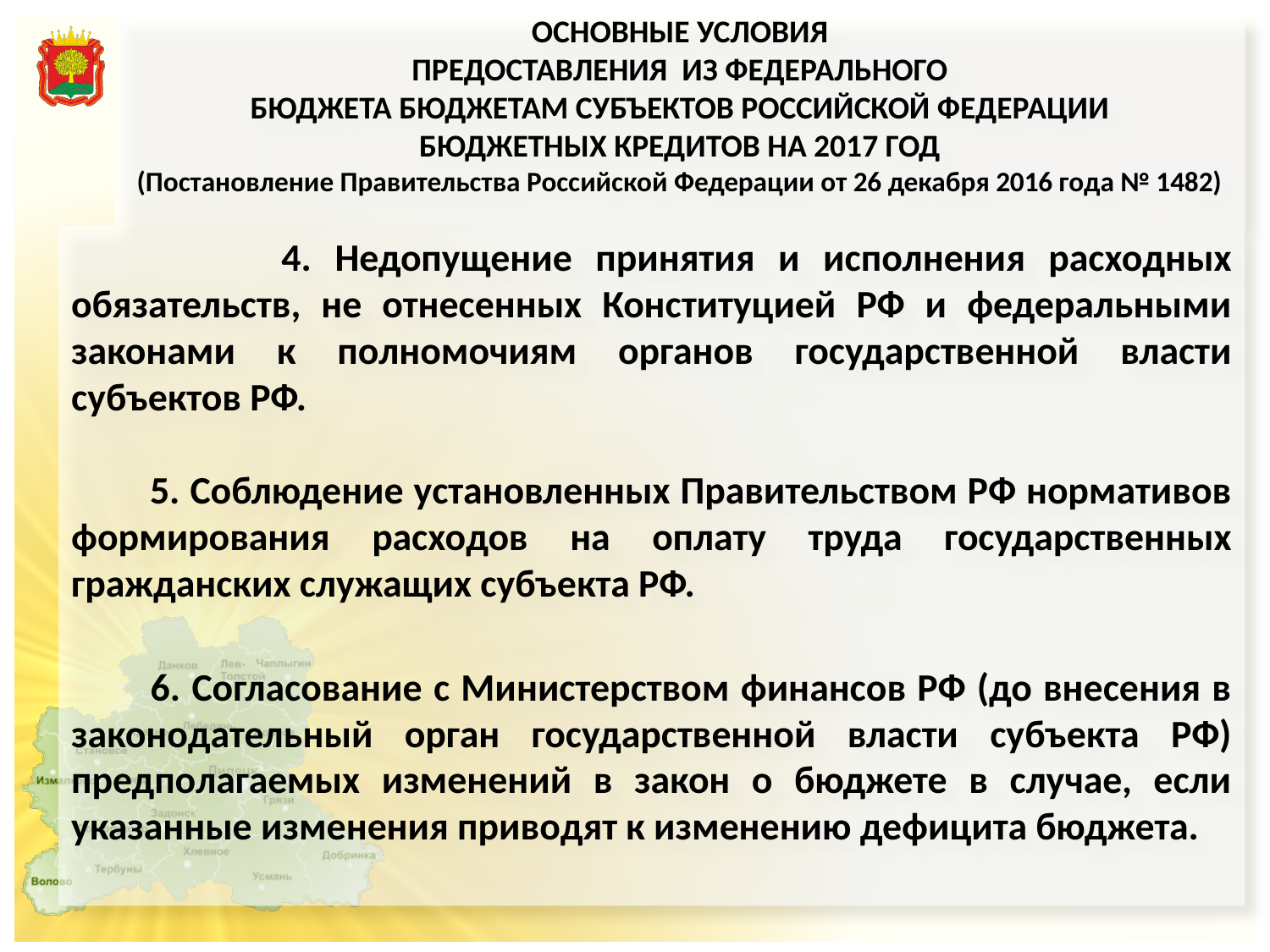

# ОСНОВНЫЕ УСЛОВИЯ ПРЕДОСТАВЛЕНИЯ  ИЗ ФЕДЕРАЛЬНОГО БЮДЖЕТА БЮДЖЕТАМ СУБЪЕКТОВ РОССИЙСКОЙ ФЕДЕРАЦИИ БЮДЖЕТНЫХ КРЕДИТОВ НА 2017 ГОД (Постановление Правительства Российской Федерации от 26 декабря 2016 года № 1482)

         4. Недопущение принятия и исполнения расходных обязательств, не отнесенных Конституцией РФ и федеральными законами к полномочиям органов государственной власти субъектов РФ.

          5. Соблюдение установленных Правительством РФ нормативов формирования расходов на оплату труда государственных гражданских служащих субъекта РФ.

       6. Согласование с Министерством финансов РФ (до внесения в законодательный орган государственной власти субъекта РФ) предполагаемых изменений в закон о бюджете в случае, если указанные изменения приводят к изменению дефицита бюджета.